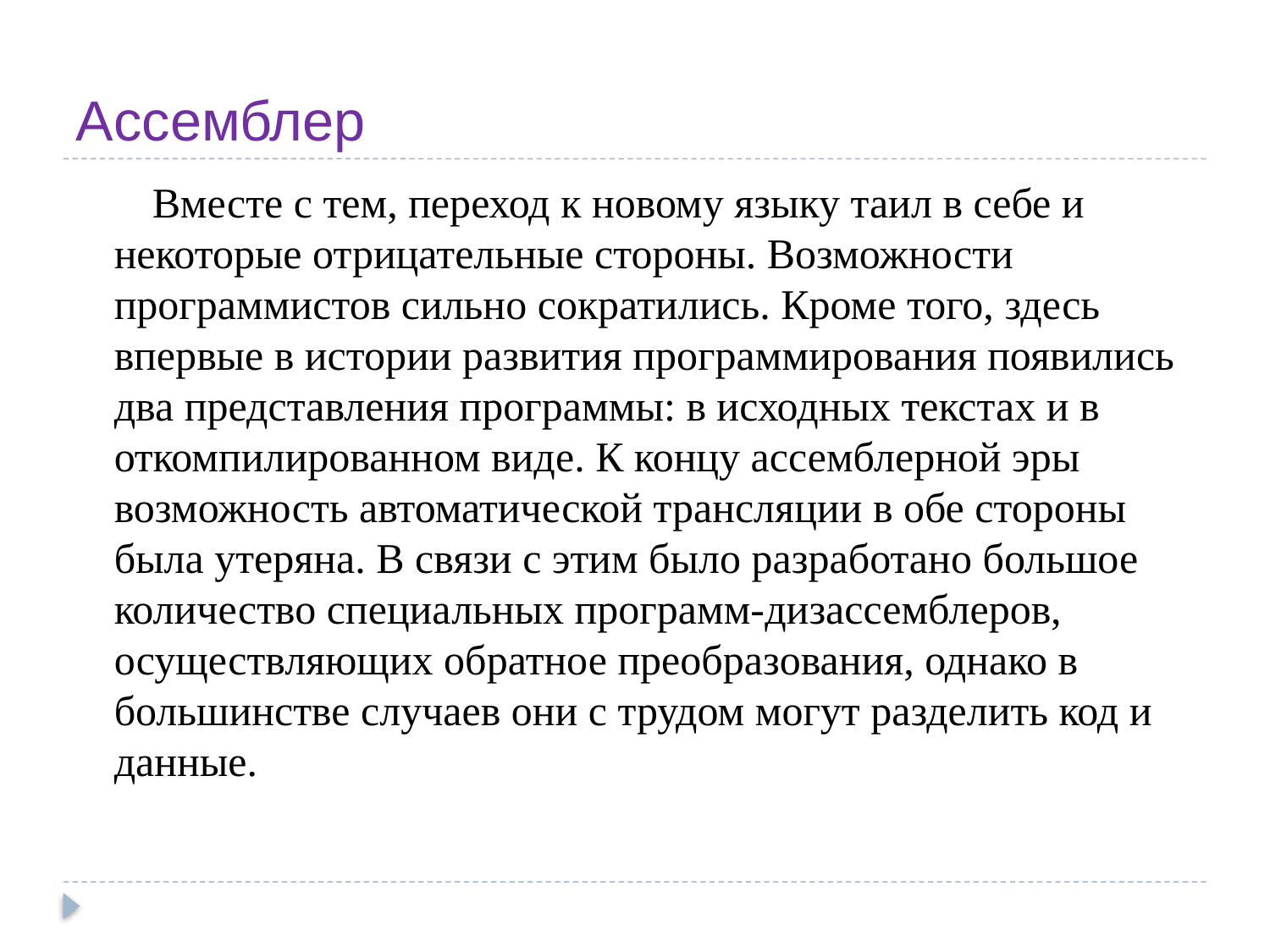

# Ассемблер
Вместе с тем, переход к новому языку таил в себе и некоторые отрицательные стороны. Возможности программистов сильно сократились. Кроме того, здесь впервые в истории развития программирования появились два представления программы: в исходных текстах и в откомпилированном виде. К концу ассемблерной эры возможность автоматической трансляции в обе стороны была утеряна. В связи с этим было разработано большое количество специальных программ-дизассемблеров, осуществляющих обратное преобразования, однако в большинстве случаев они с трудом могут разделить код и данные.